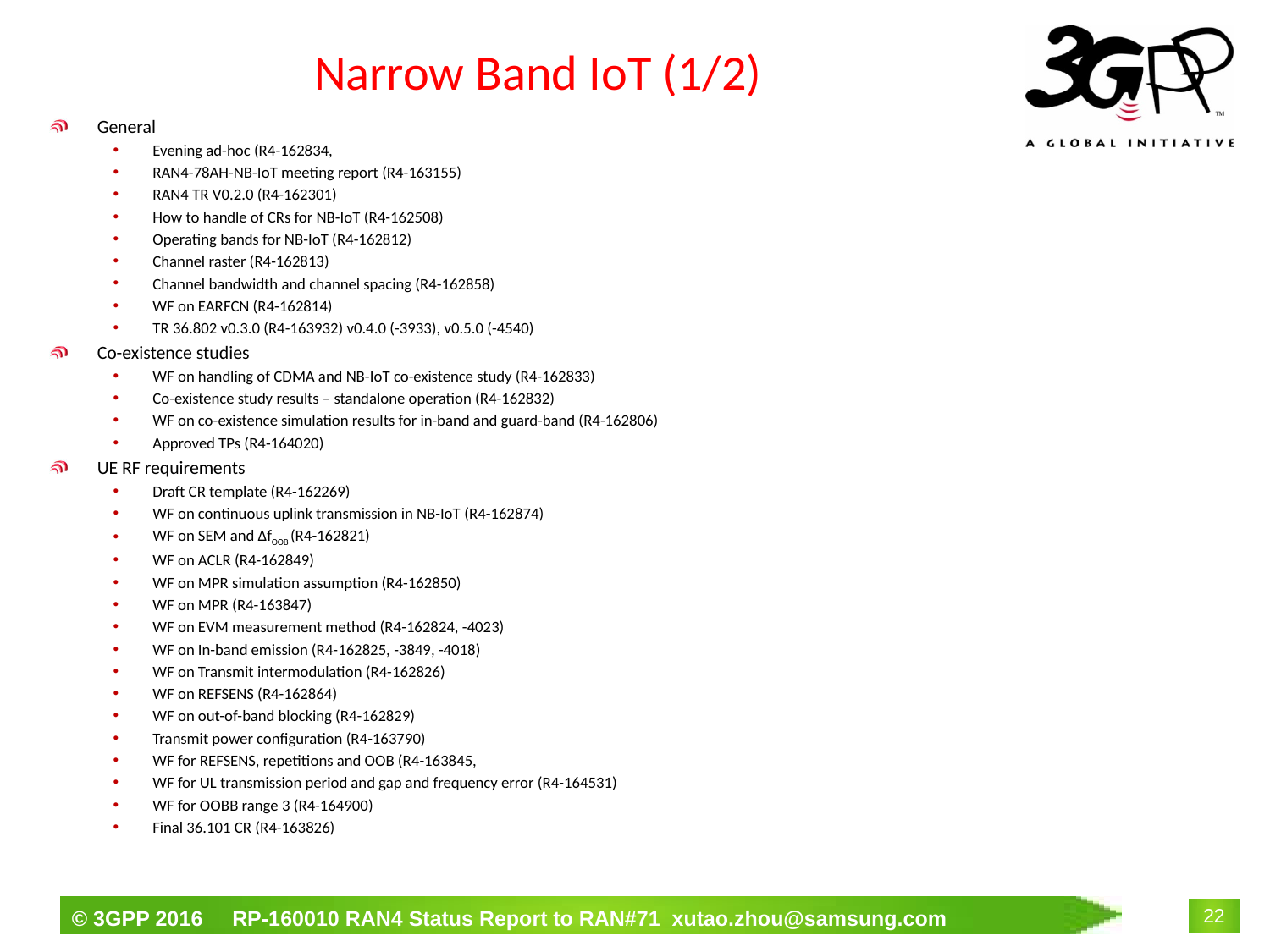

# Narrow Band IoT (1/2)
General
Evening ad-hoc (R4-162834,
RAN4-78AH-NB-IoT meeting report (R4-163155)
RAN4 TR V0.2.0 (R4-162301)
How to handle of CRs for NB-IoT (R4-162508)
Operating bands for NB-IoT (R4-162812)
Channel raster (R4-162813)
Channel bandwidth and channel spacing (R4-162858)
WF on EARFCN (R4-162814)
TR 36.802 v0.3.0 (R4-163932) v0.4.0 (-3933), v0.5.0 (-4540)
Co-existence studies
WF on handling of CDMA and NB-IoT co-existence study (R4-162833)
Co-existence study results – standalone operation (R4-162832)
WF on co-existence simulation results for in-band and guard-band (R4-162806)
Approved TPs (R4-164020)
UE RF requirements
Draft CR template (R4-162269)
WF on continuous uplink transmission in NB-IoT (R4-162874)
WF on SEM and ΔfOOB (R4-162821)
WF on ACLR (R4-162849)
WF on MPR simulation assumption (R4-162850)
WF on MPR (R4-163847)
WF on EVM measurement method (R4-162824, -4023)
WF on In-band emission (R4-162825, -3849, -4018)
WF on Transmit intermodulation (R4-162826)
WF on REFSENS (R4-162864)
WF on out-of-band blocking (R4-162829)
Transmit power configuration (R4-163790)
WF for REFSENS, repetitions and OOB (R4-163845,
WF for UL transmission period and gap and frequency error (R4-164531)
WF for OOBB range 3 (R4-164900)
Final 36.101 CR (R4-163826)